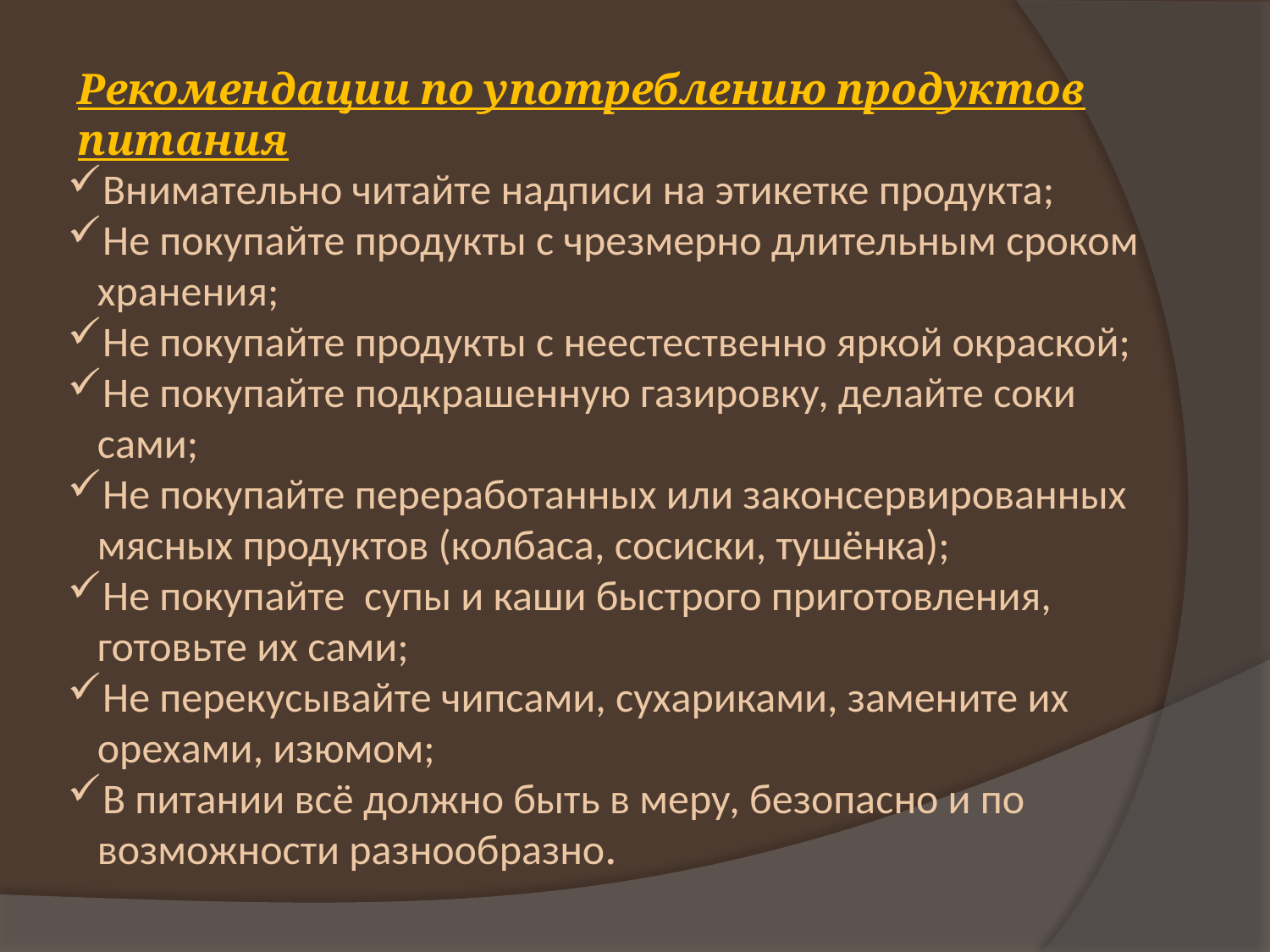

Рекомендации по употреблению продуктов питания
Внимательно читайте надписи на этикетке продукта;
Не покупайте продукты с чрезмерно длительным сроком хранения;
Не покупайте продукты с неестественно яркой окраской;
Не покупайте подкрашенную газировку, делайте соки сами;
Не покупайте переработанных или законсервированных мясных продуктов (колбаса, сосиски, тушёнка);
Не покупайте  супы и каши быстрого приготовления, готовьте их сами;
Не перекусывайте чипсами, сухариками, замените их орехами, изюмом;
В питании всё должно быть в меру, безопасно и по возможности разнообразно.